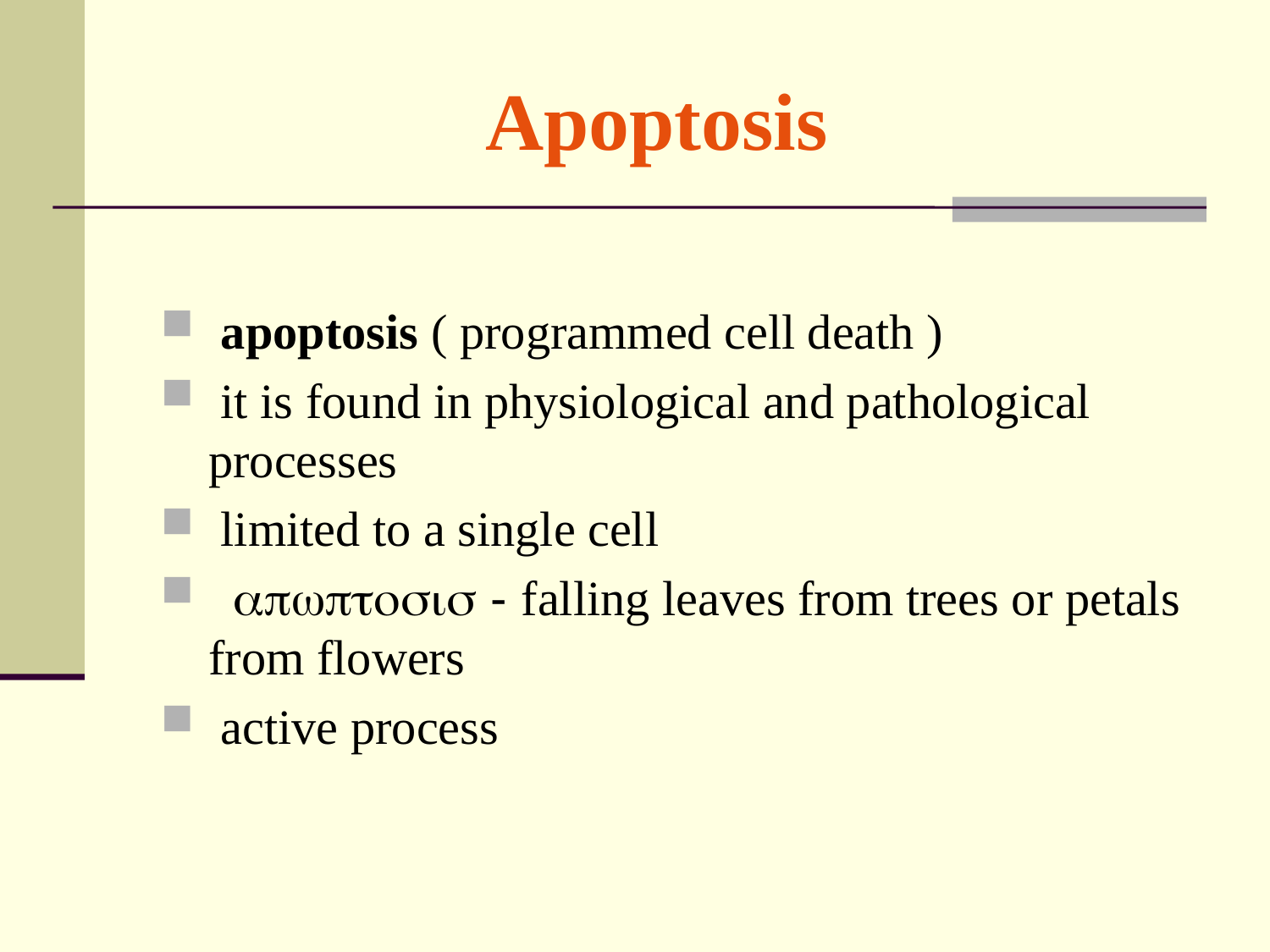

# Apoptosis

 apoptosis ( programmed cell death )
 it is found in physiological and pathological processes
 limited to a single cell
 απωπτοσισ - falling leaves from trees or petals from flowers
 active process